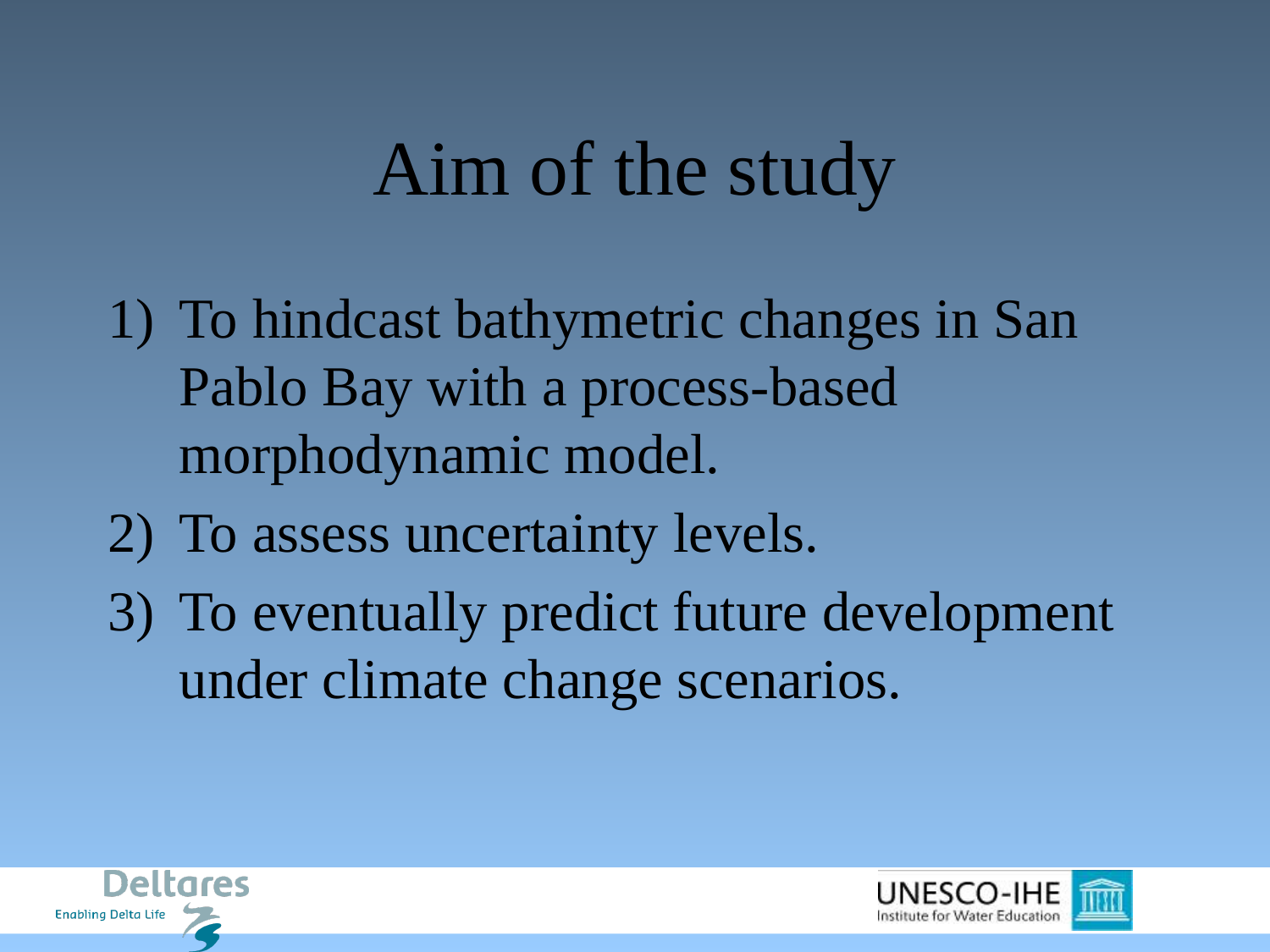

# Aim of the study
To hindcast bathymetric changes in San Pablo Bay with a process-based morphodynamic model.
To assess uncertainty levels.
To eventually predict future development under climate change scenarios.